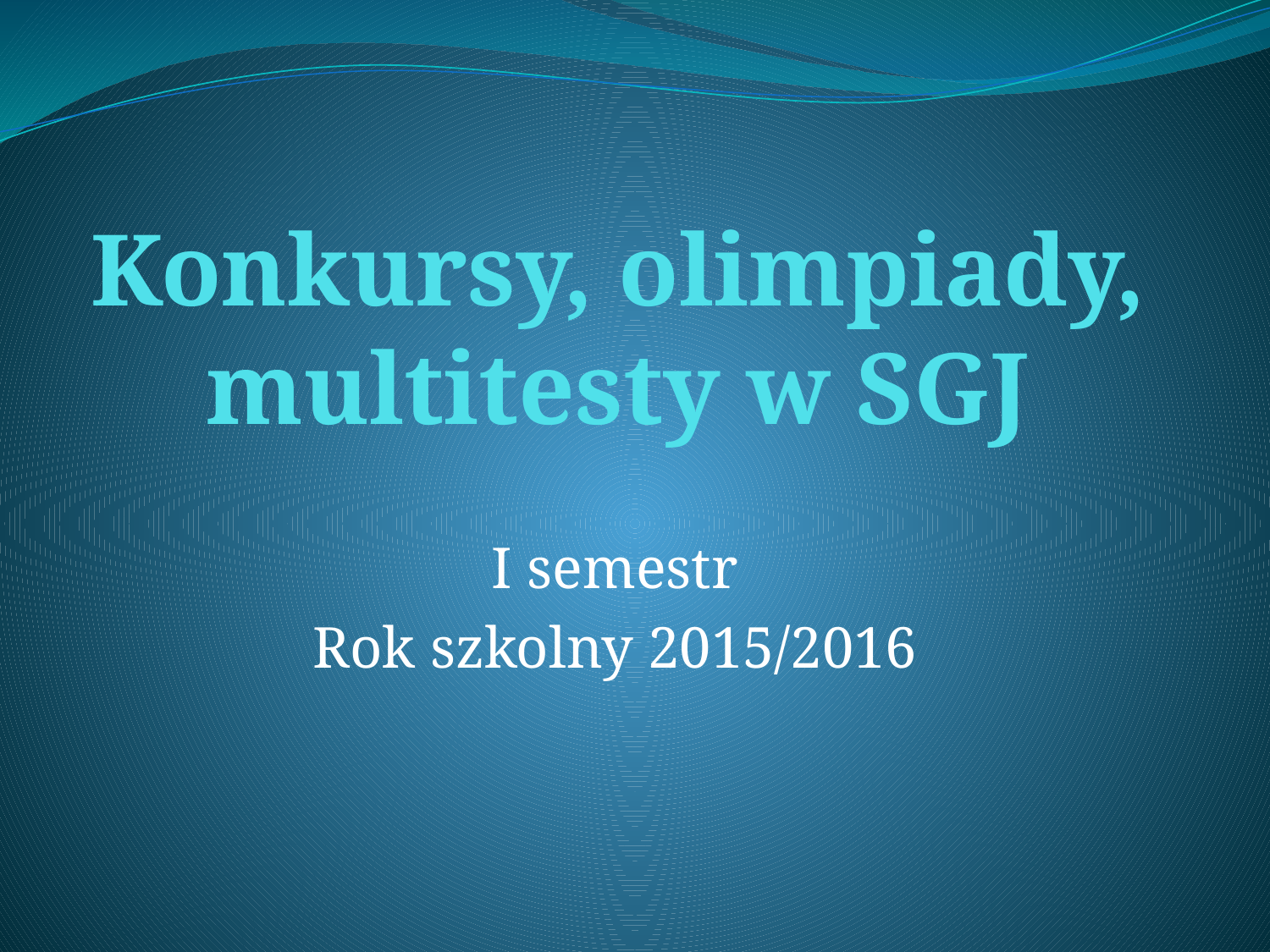

# Konkursy, olimpiady, multitesty w SGJ
I semestr
Rok szkolny 2015/2016